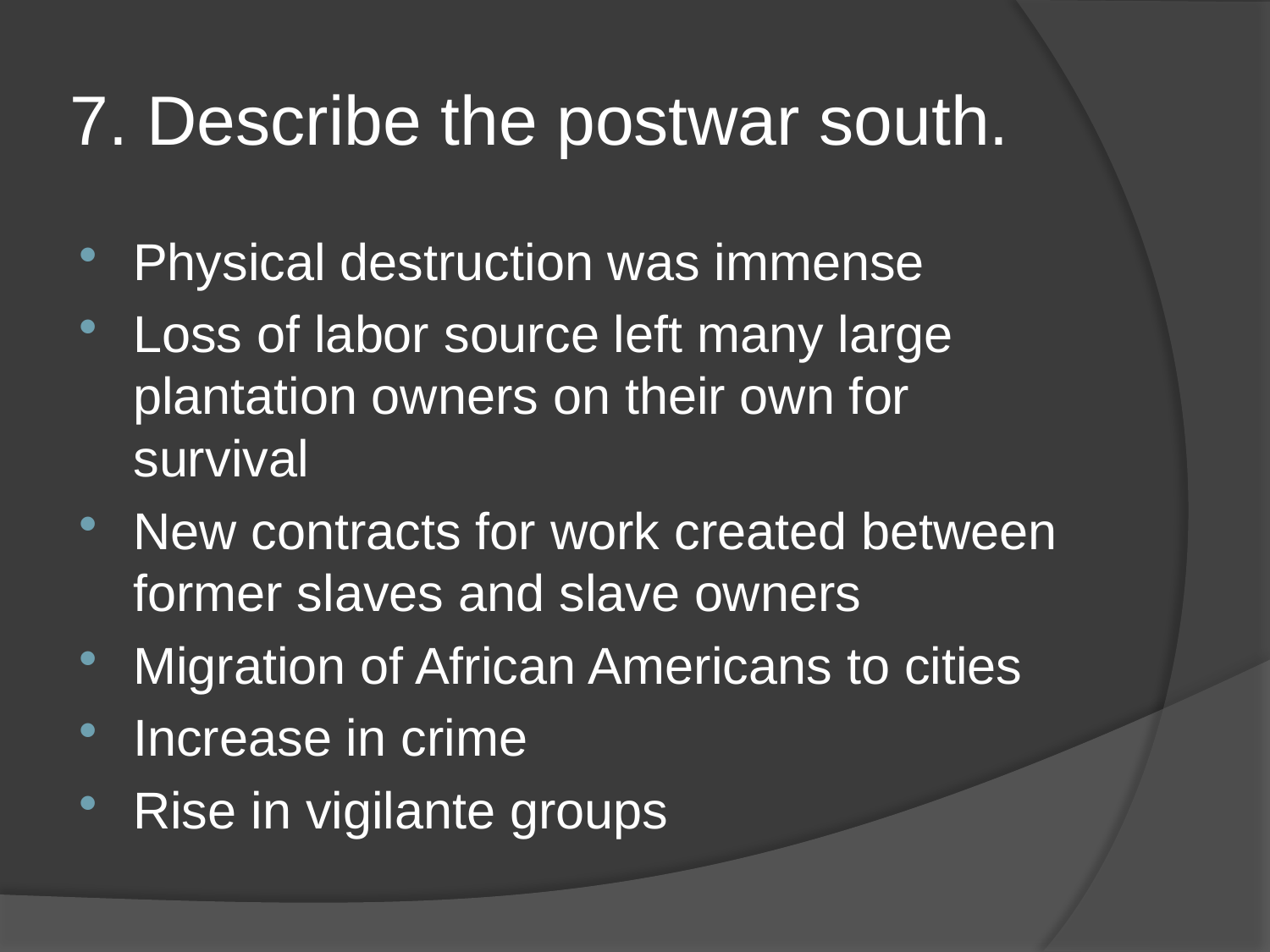

# 7. Describe the postwar south.
Physical destruction was immense
Loss of labor source left many large plantation owners on their own for survival
New contracts for work created between former slaves and slave owners
Migration of African Americans to cities
Increase in crime
Rise in vigilante groups